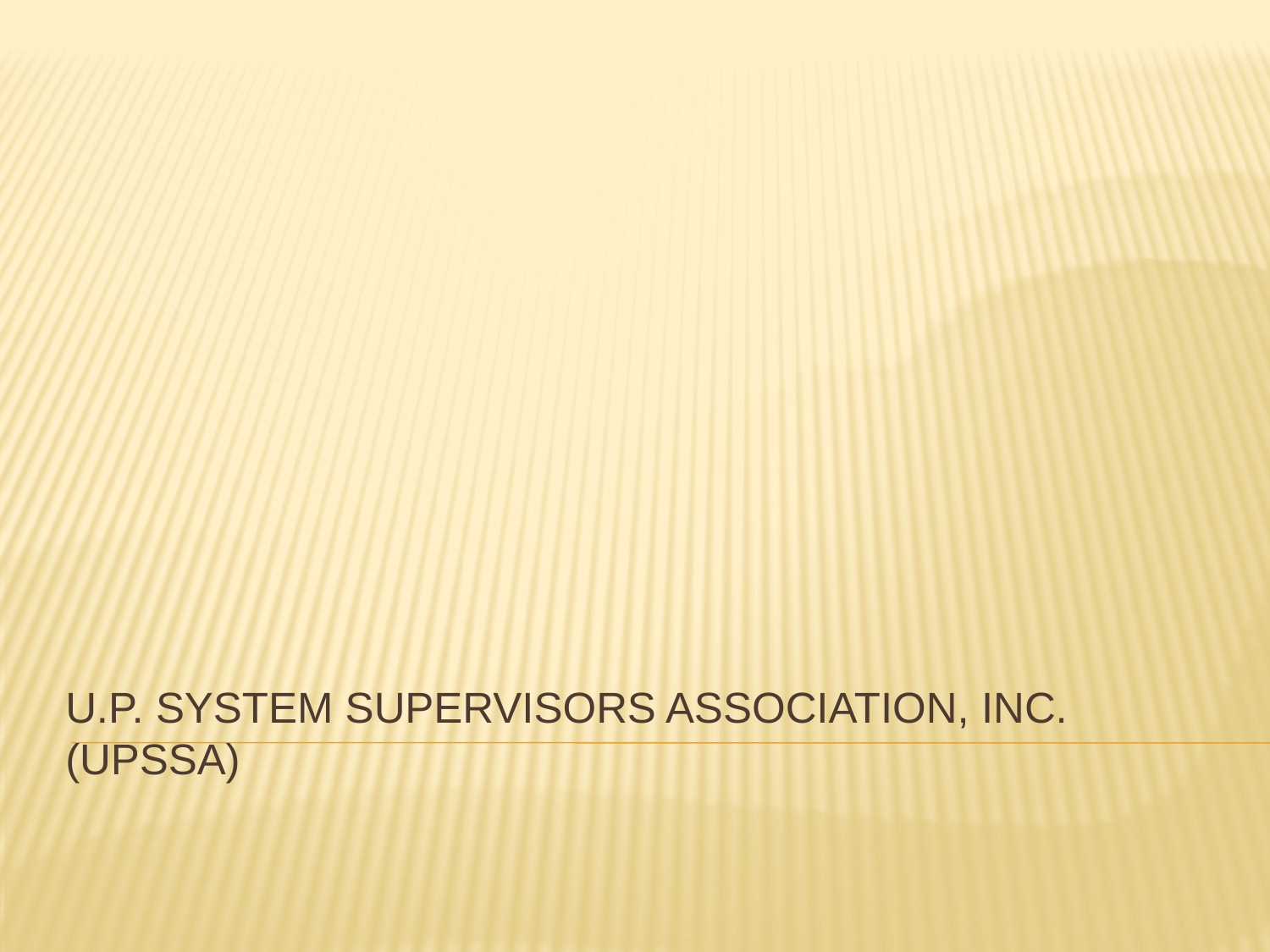

# U.P. SYSTEM SUPERVISORS ASSOCIATION, INC. (UPSSA)